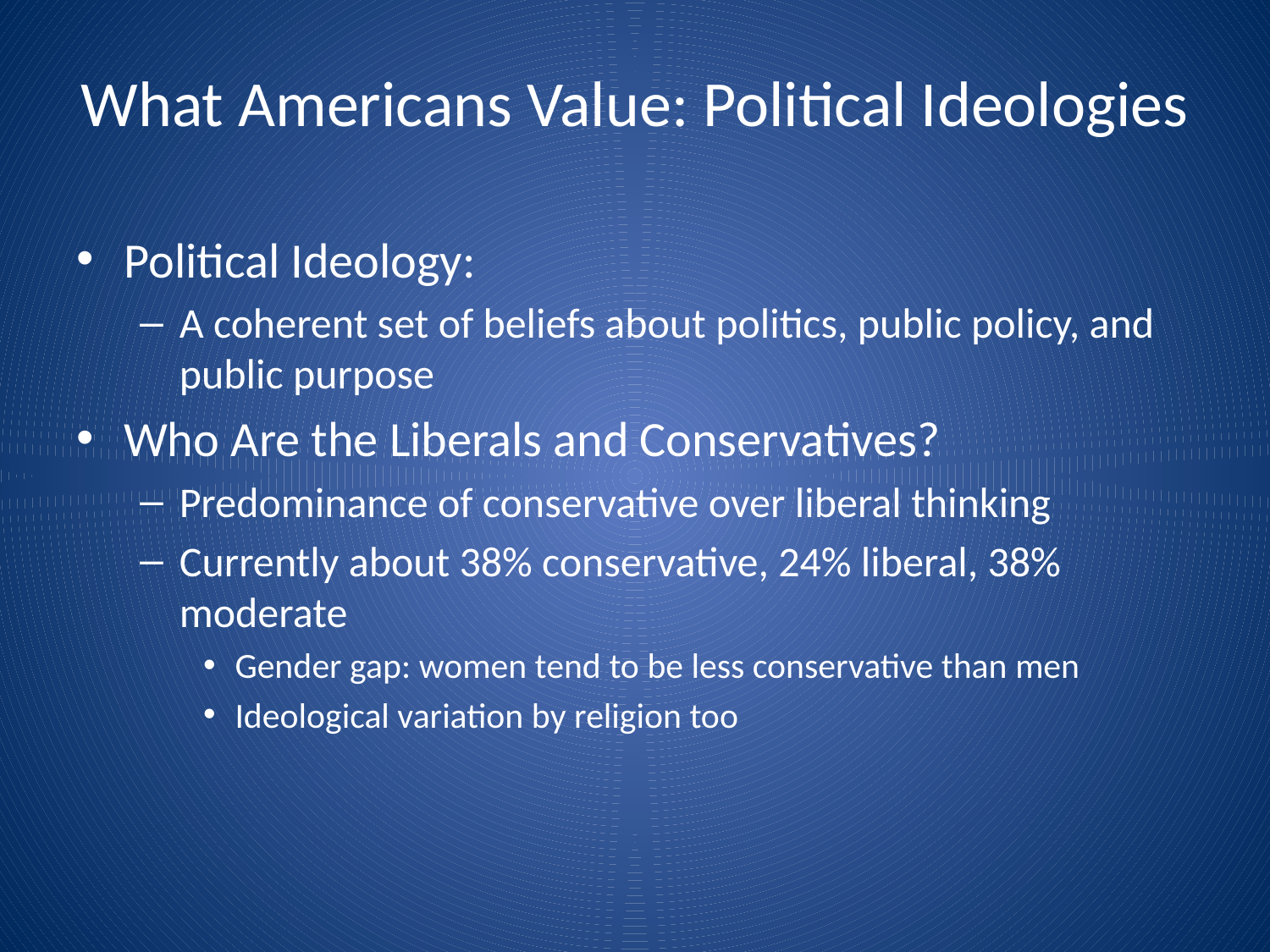

# What Americans Value: Political Ideologies
Political Ideology:
A coherent set of beliefs about politics, public policy, and public purpose
Who Are the Liberals and Conservatives?
Predominance of conservative over liberal thinking
Currently about 38% conservative, 24% liberal, 38% moderate
Gender gap: women tend to be less conservative than men
Ideological variation by religion too